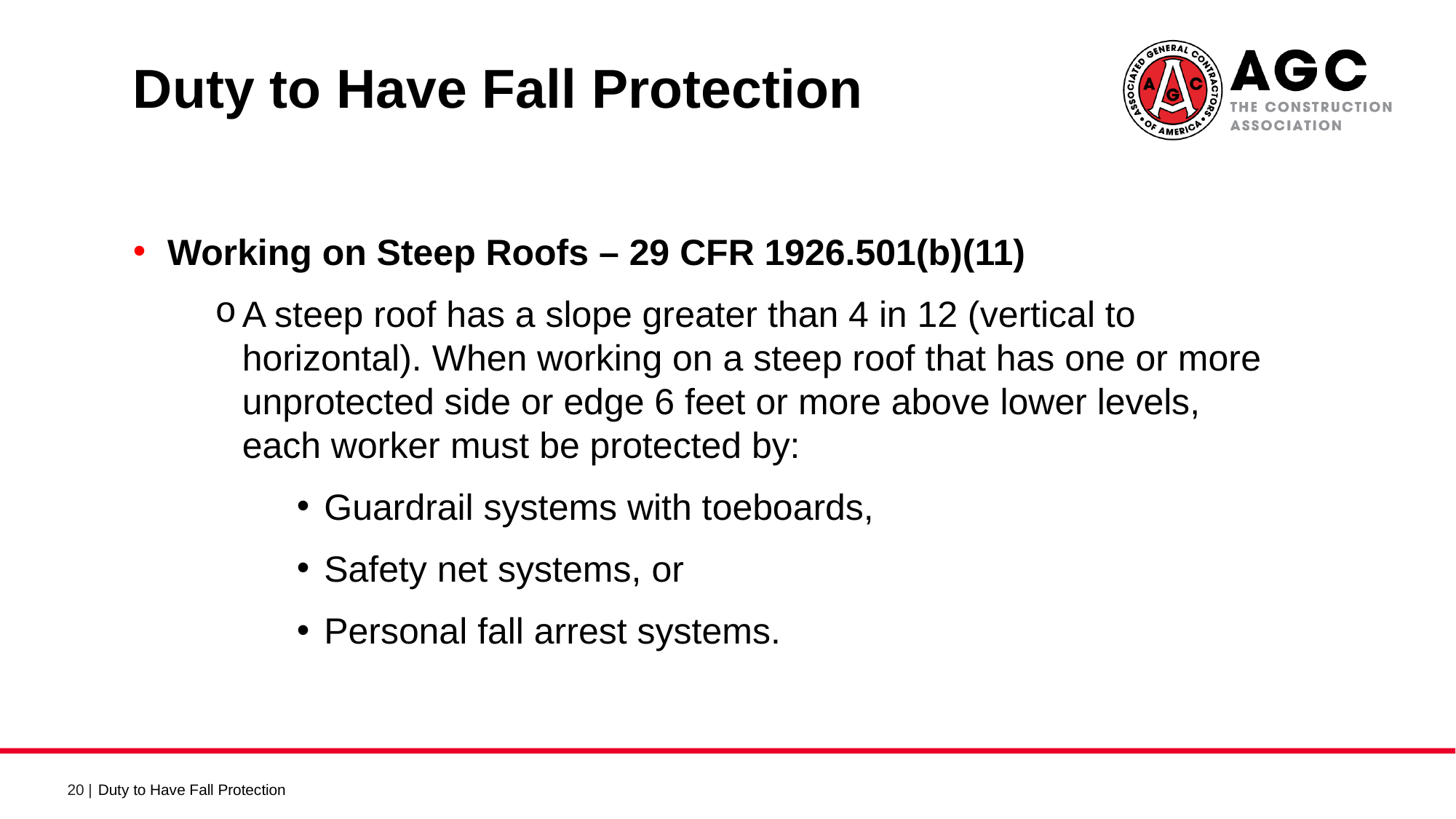

Duty to Have Fall Protection 10
Working on Steep Roofs – 29 CFR 1926.501(b)(11)
A steep roof has a slope greater than 4 in 12 (vertical to horizontal). When working on a steep roof that has one or more unprotected side or edge 6 feet or more above lower levels, each worker must be protected by:
Guardrail systems with toeboards,
Safety net systems, or
Personal fall arrest systems.
Duty to Have Fall Protection